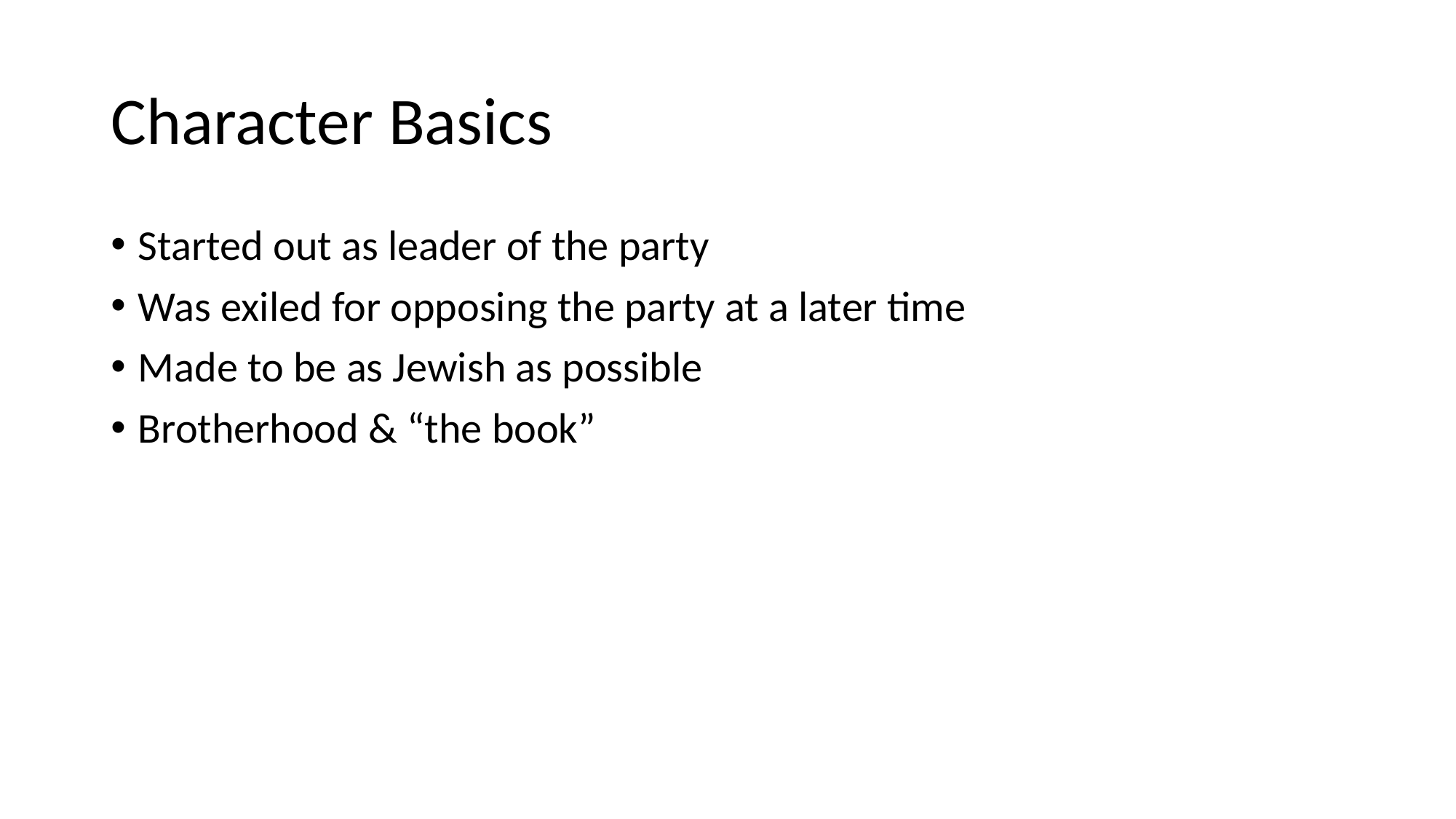

# Character Basics
Started out as leader of the party
Was exiled for opposing the party at a later time
Made to be as Jewish as possible
Brotherhood & “the book”